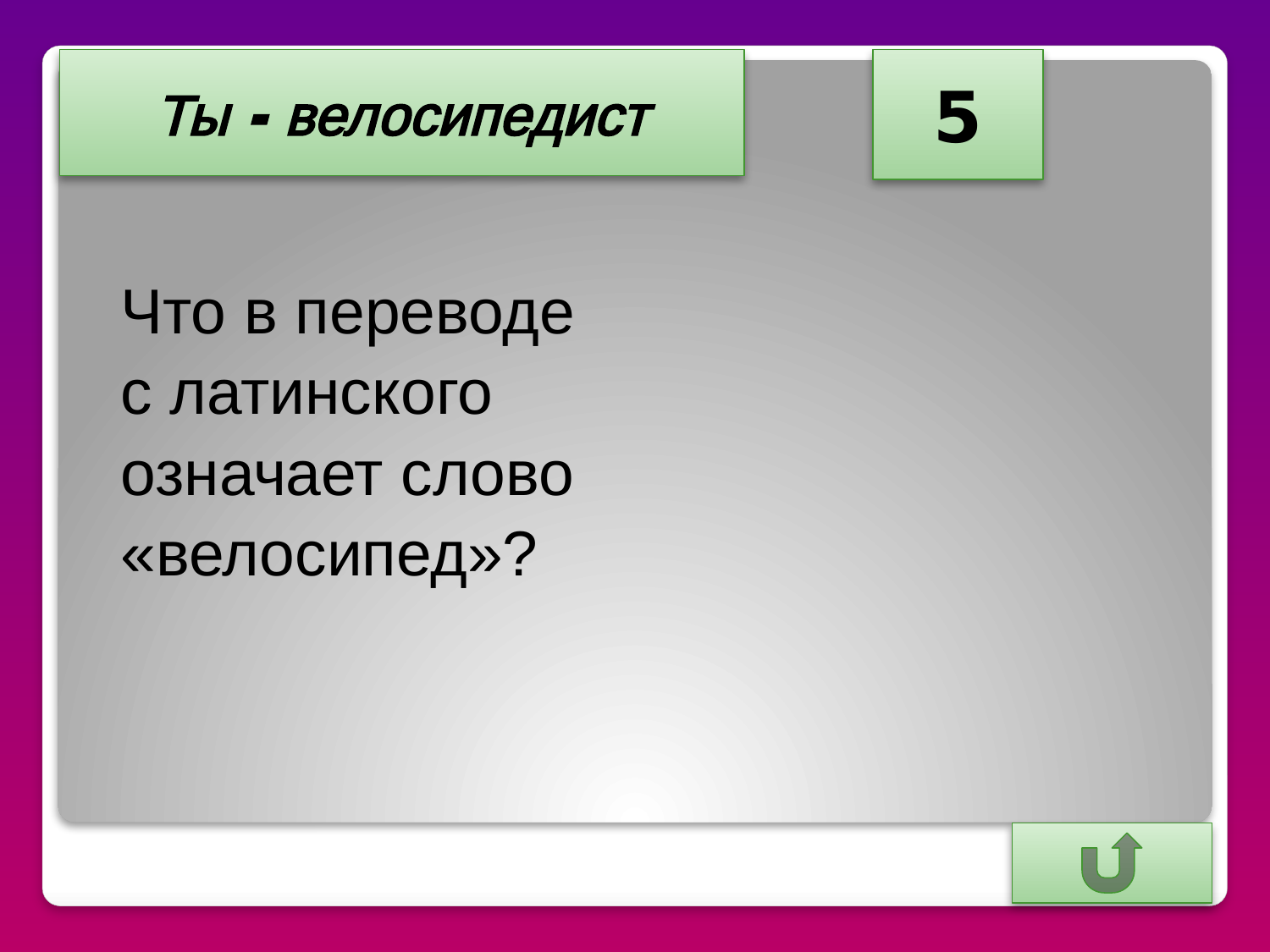

Ты - велосипедист
5

# Что в переводе
с латинского
означает слово
«велосипед»?